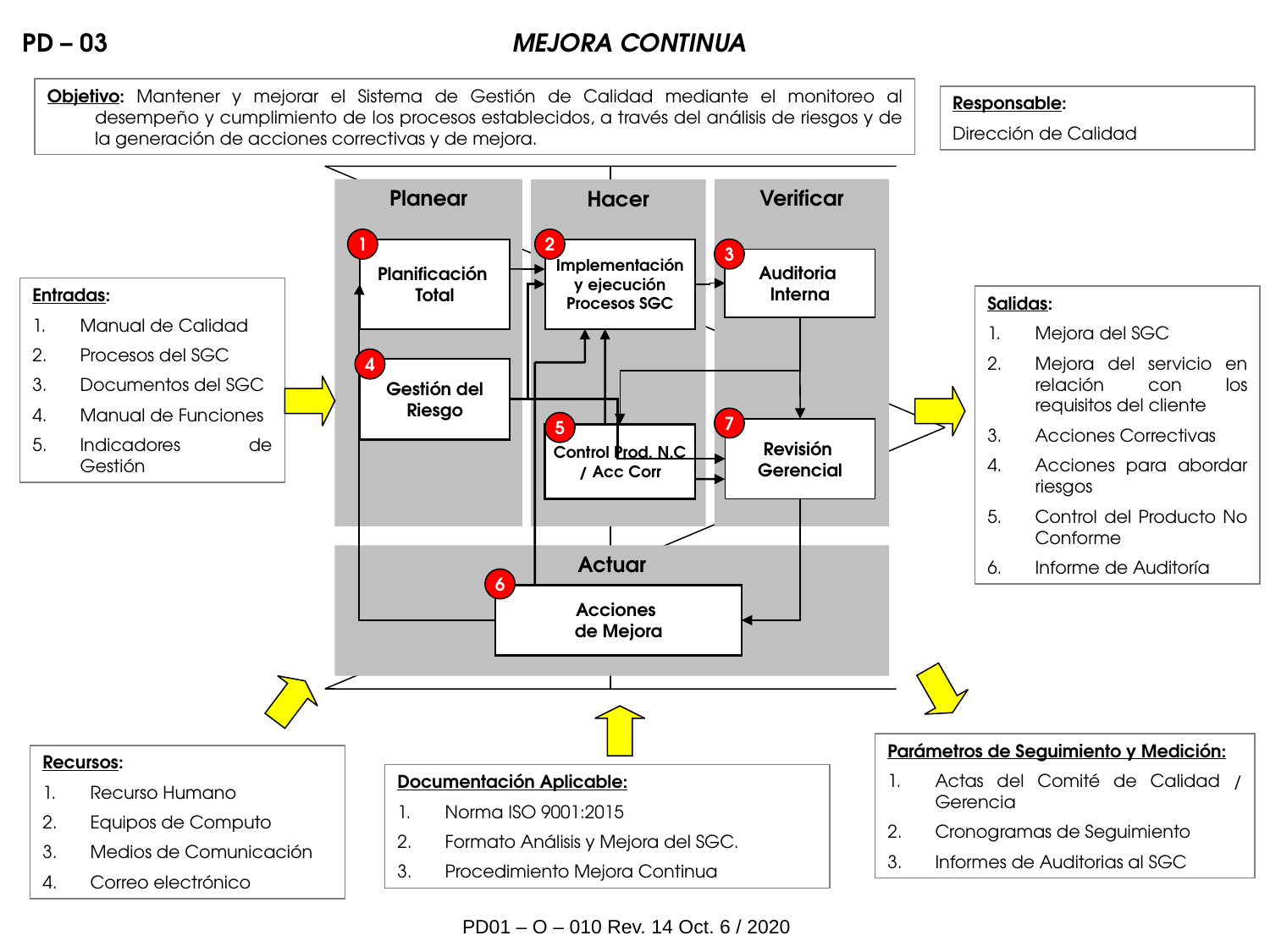

PD – 03
MEJORA CONTINUA
Objetivo: Mantener y mejorar el Sistema de Gestión de Calidad mediante el monitoreo al desempeño y cumplimiento de los procesos establecidos, a través del análisis de riesgos y de la generación de acciones correctivas y de mejora.
Responsable:
Dirección de Calidad

Planear
Verificar
Hacer
1
2
3
Planificación
Total
Implementación
y ejecución
Procesos SGC
Auditoria
Interna

4
Gestión del
Riesgo

7
5
Revisión
Gerencial
Control Prod. N.C
/ Acc Corr

Actuar
6
Acciones
de Mejora
Entradas:
Manual de Calidad
Procesos del SGC
Documentos del SGC
Manual de Funciones
Indicadores de Gestión
Salidas:
Mejora del SGC
Mejora del servicio en relación con los requisitos del cliente
Acciones Correctivas
Acciones para abordar riesgos
Control del Producto No Conforme
Informe de Auditoría

Parámetros de Seguimiento y Medición:
Actas del Comité de Calidad / Gerencia
Cronogramas de Seguimiento
Informes de Auditorias al SGC
Recursos:
Recurso Humano
Equipos de Computo
Medios de Comunicación
Correo electrónico
Documentación Aplicable:
Norma ISO 9001:2015
Formato Análisis y Mejora del SGC.
Procedimiento Mejora Continua
PD01 – O – 010 Rev. 14 Oct. 6 / 2020